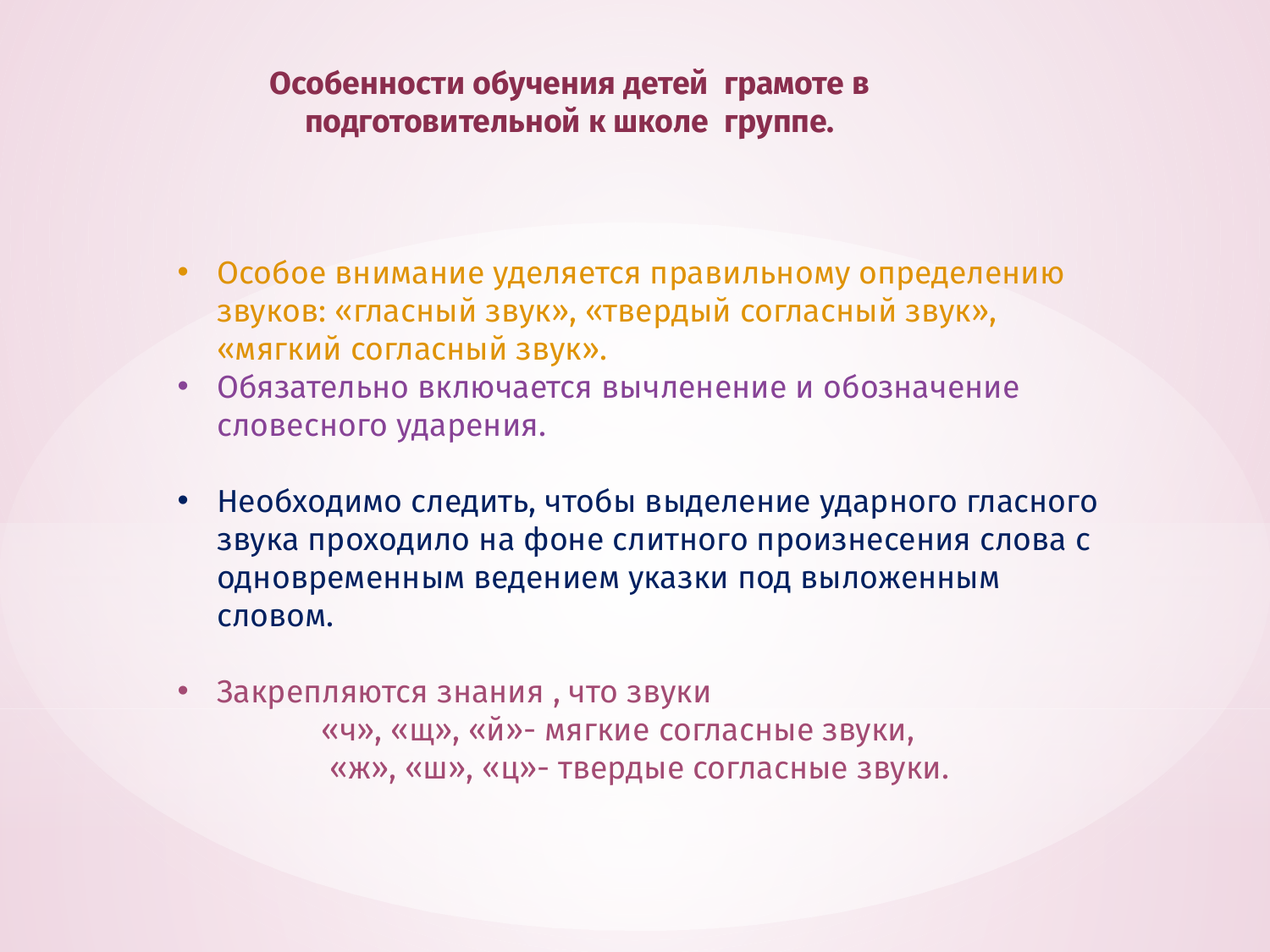

Особенности обучения детей  грамоте в подготовительной к школе  группе.
Особое внимание уделяется правильному определению звуков: «гласный звук», «твердый согласный звук», «мягкий согласный звук».
Обязательно включается вычленение и обозначение словесного ударения.

Необходимо следить, чтобы выделение ударного гласного звука проходило на фоне слитного произнесения слова с одновременным ведением указки под выложенным словом.

Закрепляются знания , что звуки
                 «ч», «щ», «й»- мягкие согласные звуки,
                  «ж», «ш», «ц»- твердые согласные звуки.